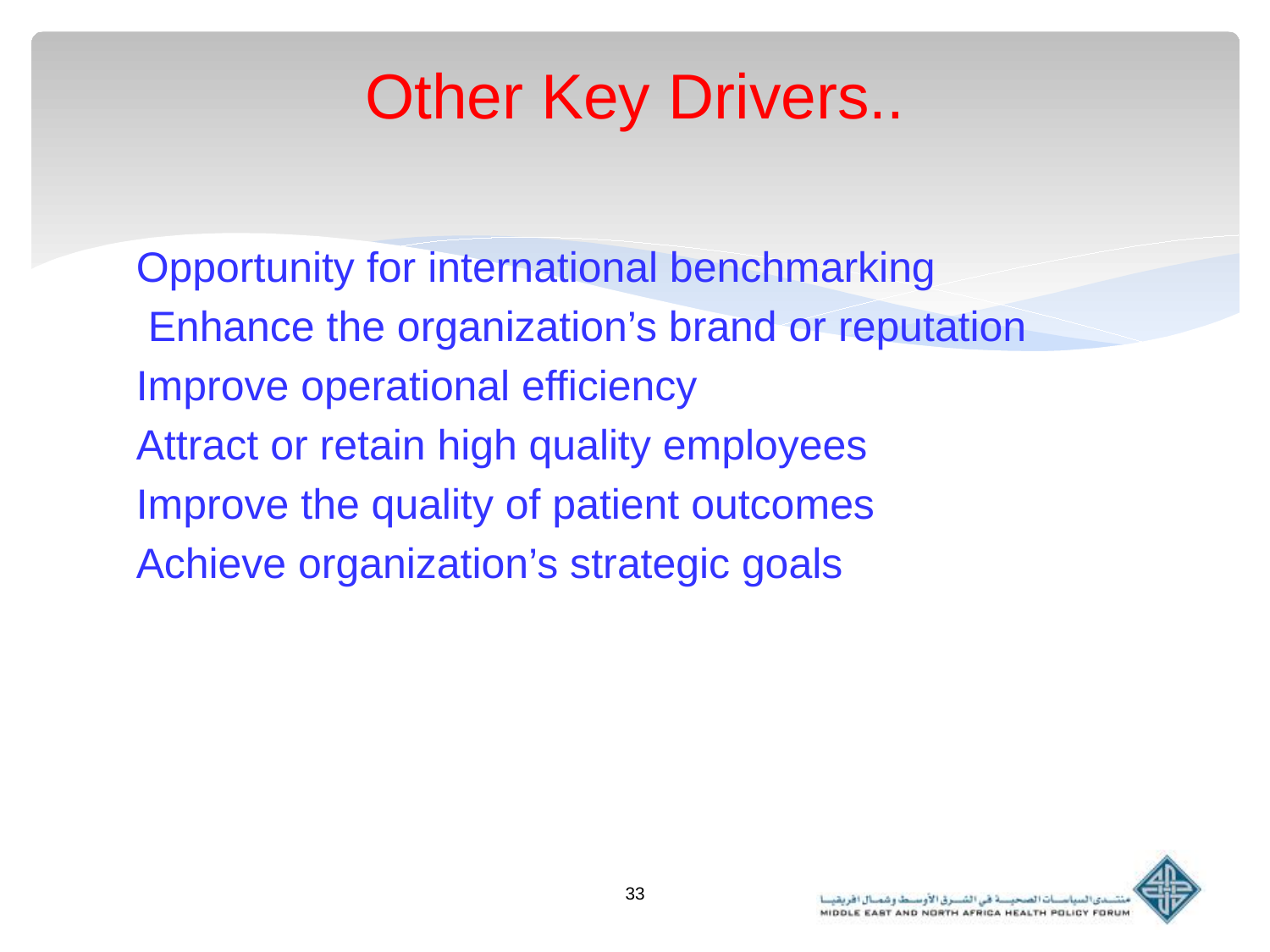

# Other Key Drivers..
Opportunity for international benchmarking
 Enhance the organization’s brand or reputation
Improve operational efficiency
Attract or retain high quality employees
Improve the quality of patient outcomes
Achieve organization’s strategic goals

33